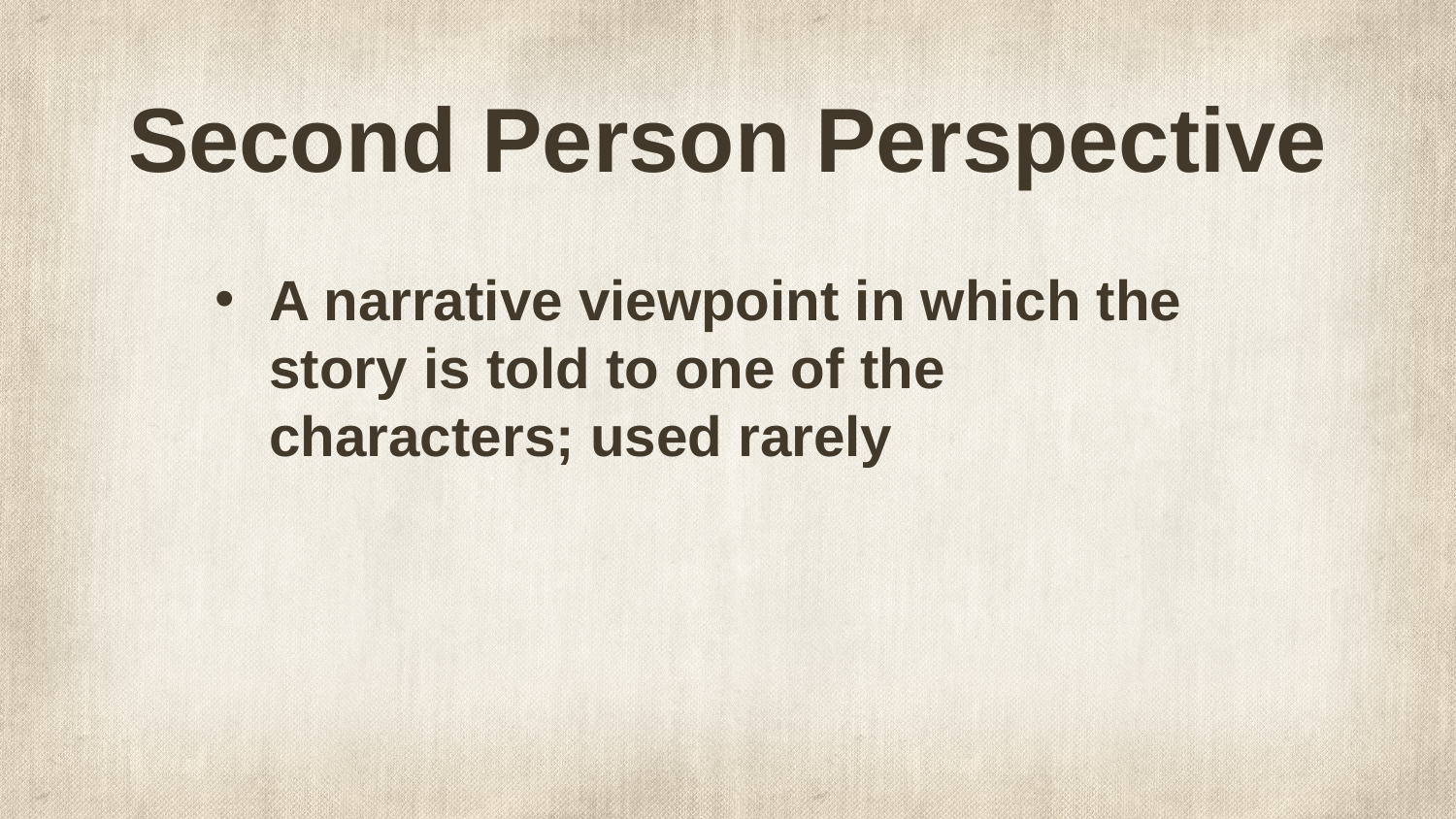

# Second Person Perspective
A narrative viewpoint in which the story is told to one of the characters; used rarely